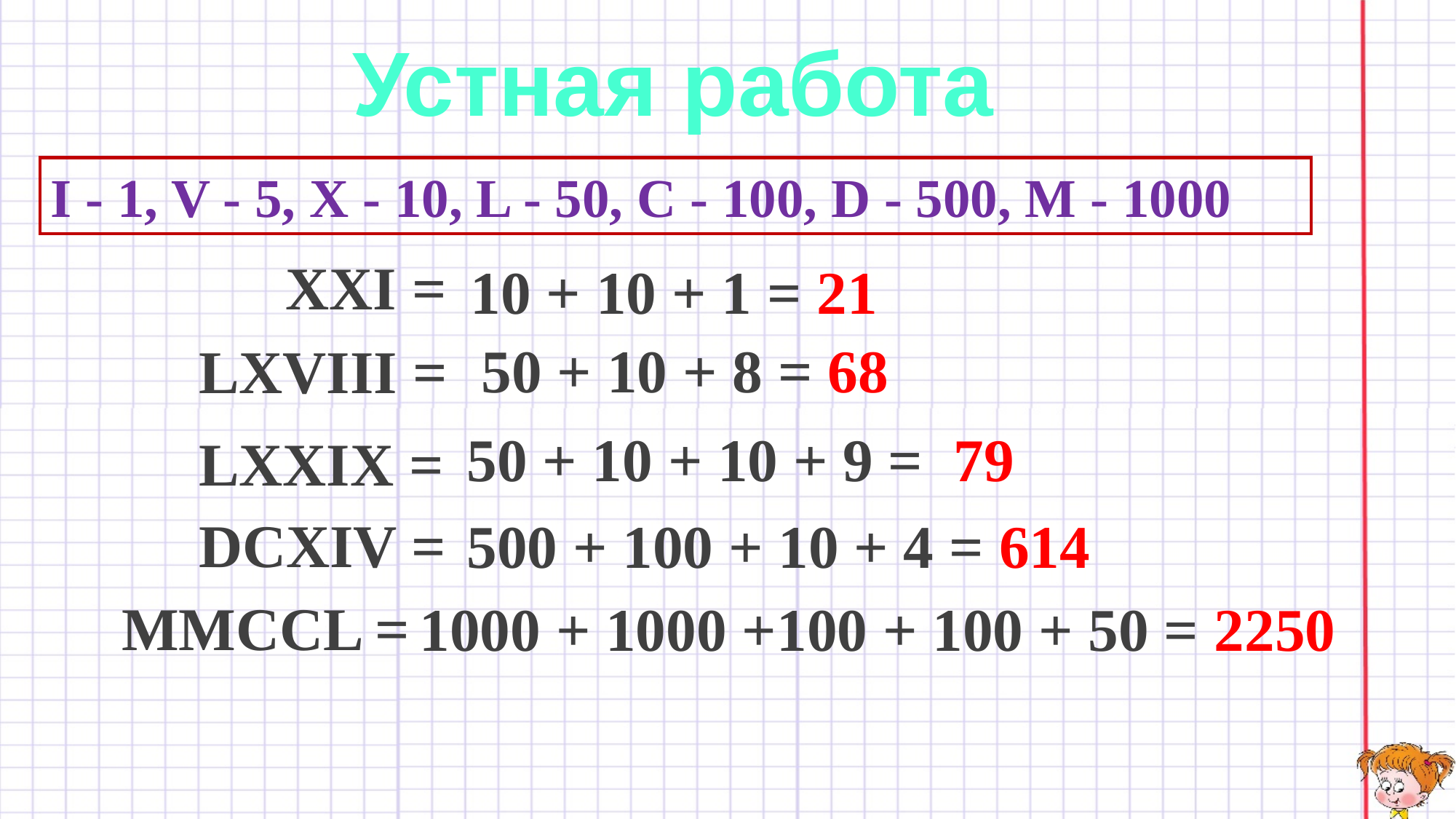

Устная работа
I - 1, V - 5, X - 10, L - 50, C - 100, D - 500, M - 1000
XXI =
10 + 10 + 1 = 21
50 + 10 + 8 = 68
LXVIII =
50 + 10 + 10 + 9 =  79
LXXIX =
DCXIV =
500 + 100 + 10 + 4 = 614
MMCCL =
 1000 + 1000 +100 + 100 + 50 = 2250